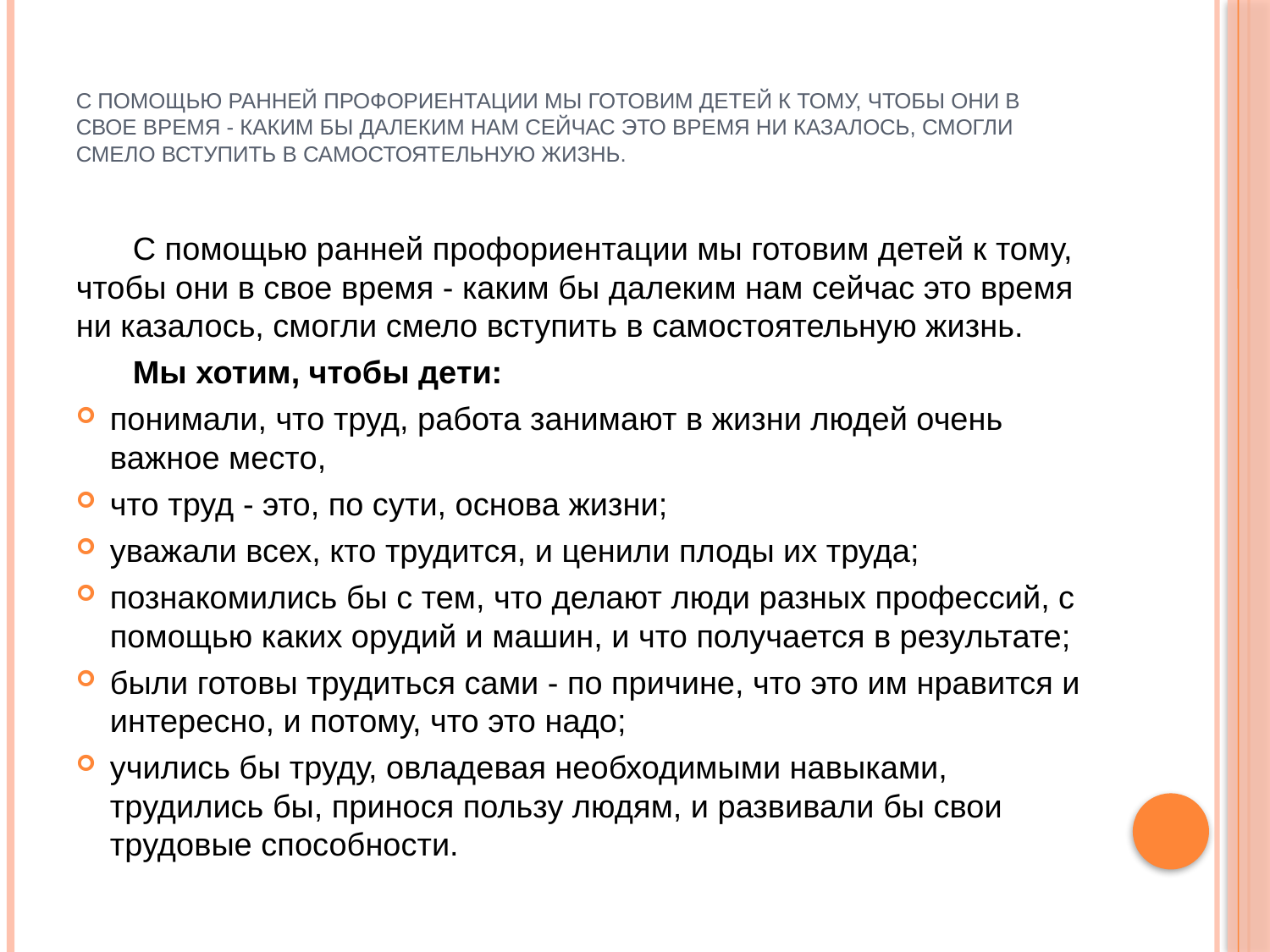

# С помощью ранней профориентации мы готовим детей к тому, чтобы они в свое время - каким бы далеким нам сейчас это время ни казалось, смогли смело вступить в самостоятельную жизнь.
С помощью ранней профориентации мы готовим детей к тому, чтобы они в свое время - каким бы далеким нам сейчас это время ни казалось, смогли смело вступить в самостоятельную жизнь.
Мы хотим, чтобы дети:
понимали, что труд, работа занимают в жизни людей очень важное место,
что труд - это, по сути, основа жизни;
уважали всех, кто трудится, и ценили плоды их труда;
познакомились бы с тем, что делают люди разных профессий, с помощью каких орудий и машин, и что получается в результате;
были готовы трудиться сами - по причине, что это им нравится и интересно, и потому, что это надо;
учились бы труду, овладевая необходимыми навыками, трудились бы, принося пользу людям, и развивали бы свои трудовые способности.